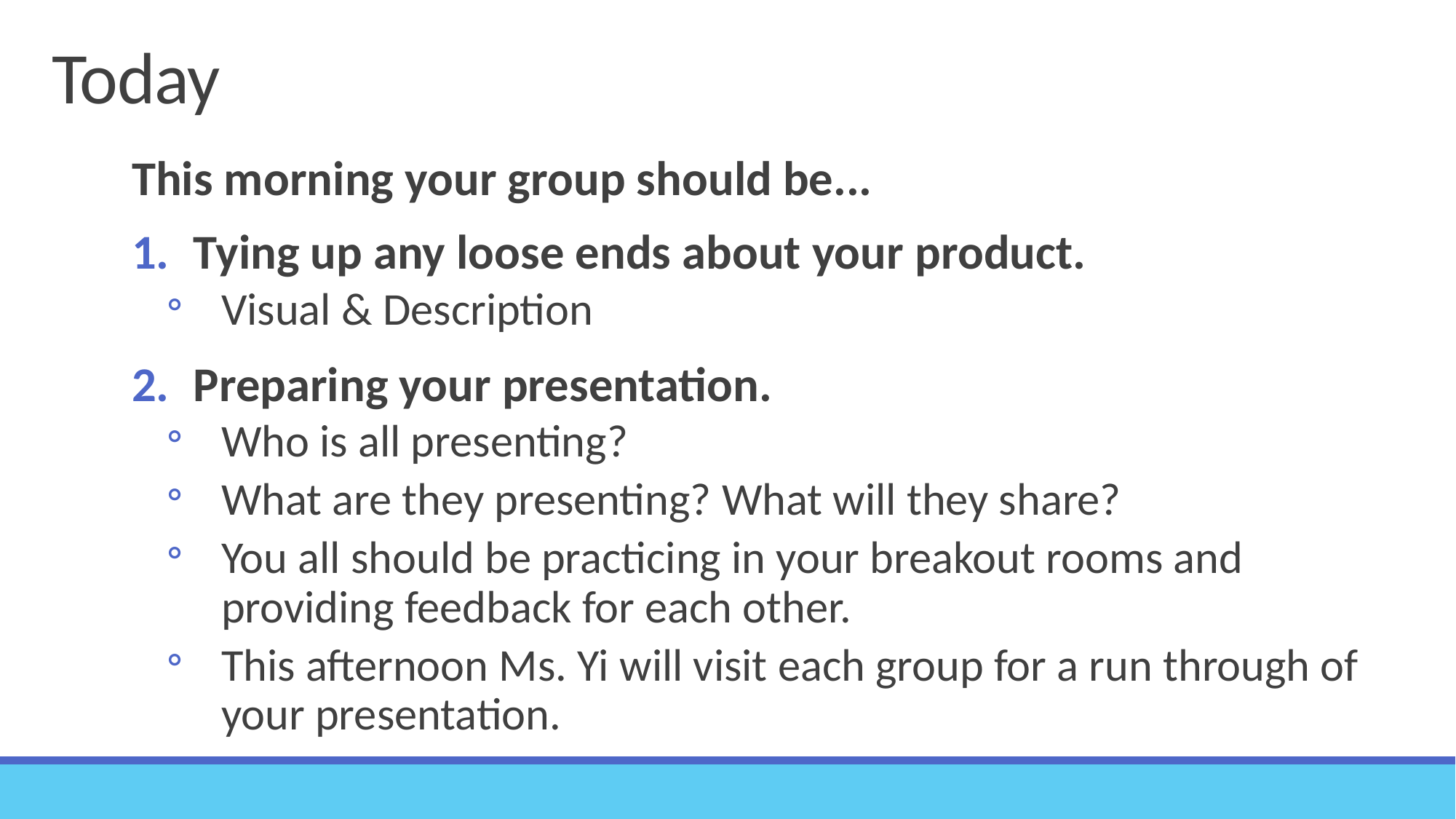

# Today
This morning your group should be...
Tying up any loose ends about your product.
Visual & Description
Preparing your presentation.
Who is all presenting?
What are they presenting? What will they share?
You all should be practicing in your breakout rooms and providing feedback for each other.
This afternoon Ms. Yi will visit each group for a run through of your presentation.